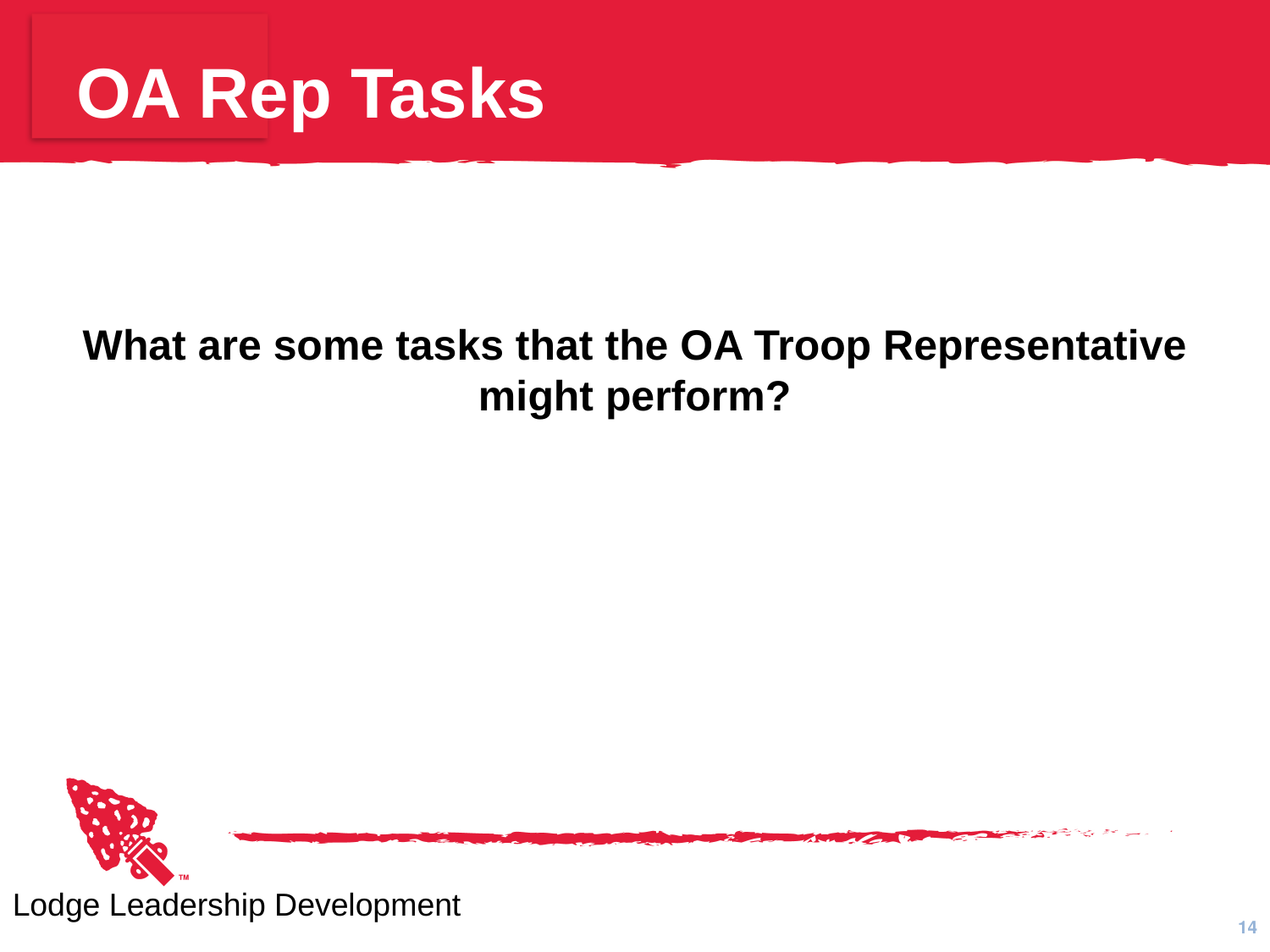

# OA Rep Tasks
What are some tasks that the OA Troop Representative might perform?
Lodge Leadership Development
14